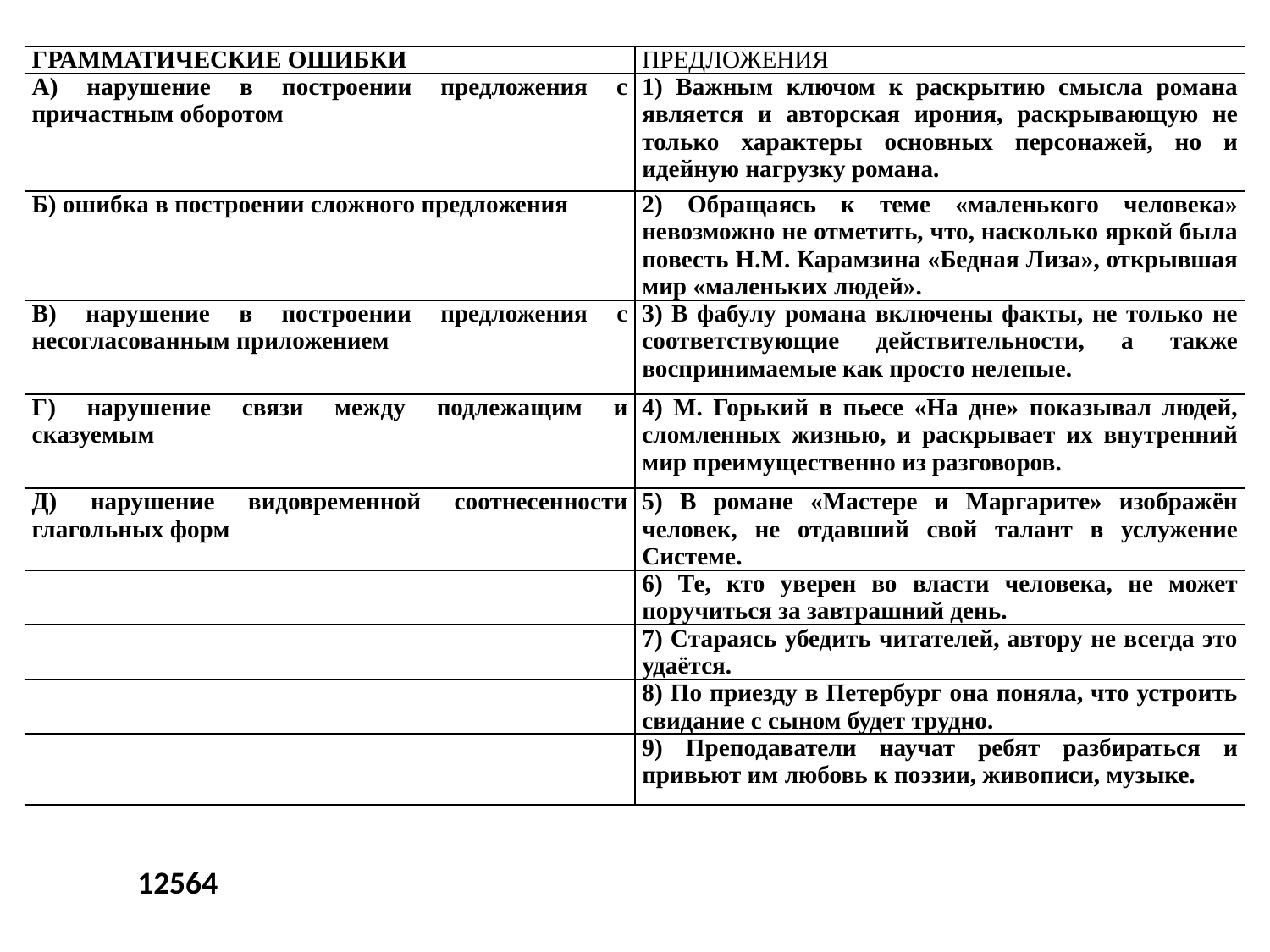

| ГРАММАТИЧЕСКИЕ ОШИБКИ | ПРЕДЛОЖЕНИЯ |
| --- | --- |
| А) нарушение в построении предложения с причастным оборотом | 1) Важным ключом к раскрытию смысла романа является и авторская ирония, раскрывающую не только характеры основных персонажей, но и идейную нагрузку романа. |
| Б) ошибка в построении сложного предложения | 2) Обращаясь к теме «маленького человека» невозможно не отметить, что, насколько яркой была повесть Н.М. Карамзина «Бедная Лиза», открывшая мир «маленьких людей». |
| В) нарушение в построении предложения с несогласованным приложением | 3) В фабулу романа включены факты, не только не соответствующие действительности, а также воспринимаемые как просто нелепые. |
| Г) нарушение связи между подлежащим и сказуемым | 4) М. Горький в пьесе «На дне» показывал людей, сломленных жизнью, и раскрывает их внутренний мир преимущественно из разговоров. |
| Д) нарушение видовременной соотнесенности глагольных форм | 5) В романе «Мастере и Маргарите» изображён человек, не отдавший свой талант в услужение Системе. |
|  | 6) Те, кто уверен во власти человека, не может поручиться за завтрашний день. |
|  | 7) Стараясь убедить читателей, автору не всегда это удаётся. |
|  | 8) По приезду в Петербург она поняла, что устроить свидание с сыном будет трудно. |
|  | 9) Преподаватели научат ребят разбираться и привьют им любовь к поэзии, живописи, музыке. |
12564